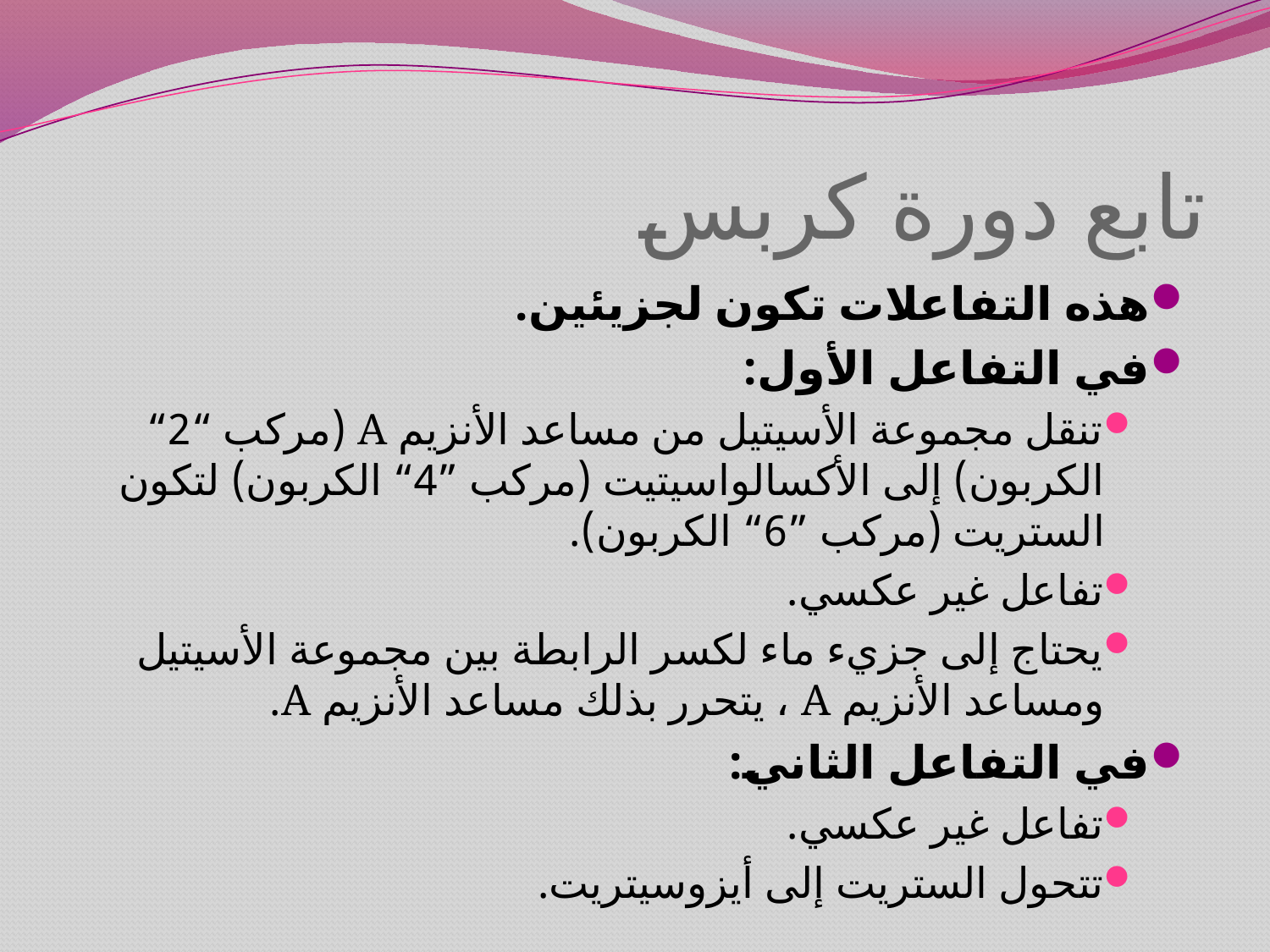

# تابع دورة كربس
هذه التفاعلات تكون لجزيئين.
في التفاعل الأول:
تنقل مجموعة الأسيتيل من مساعد الأنزيم A (مركب “2“ الكربون) إلى الأكسالواسيتيت (مركب ”4“ الكربون) لتكون الستريت (مركب ”6“ الكربون).
تفاعل غير عكسي.
يحتاج إلى جزيء ماء لكسر الرابطة بين مجموعة الأسيتيل ومساعد الأنزيم A ، يتحرر بذلك مساعد الأنزيم A.
في التفاعل الثاني:
تفاعل غير عكسي.
تتحول الستريت إلى أيزوسيتريت.